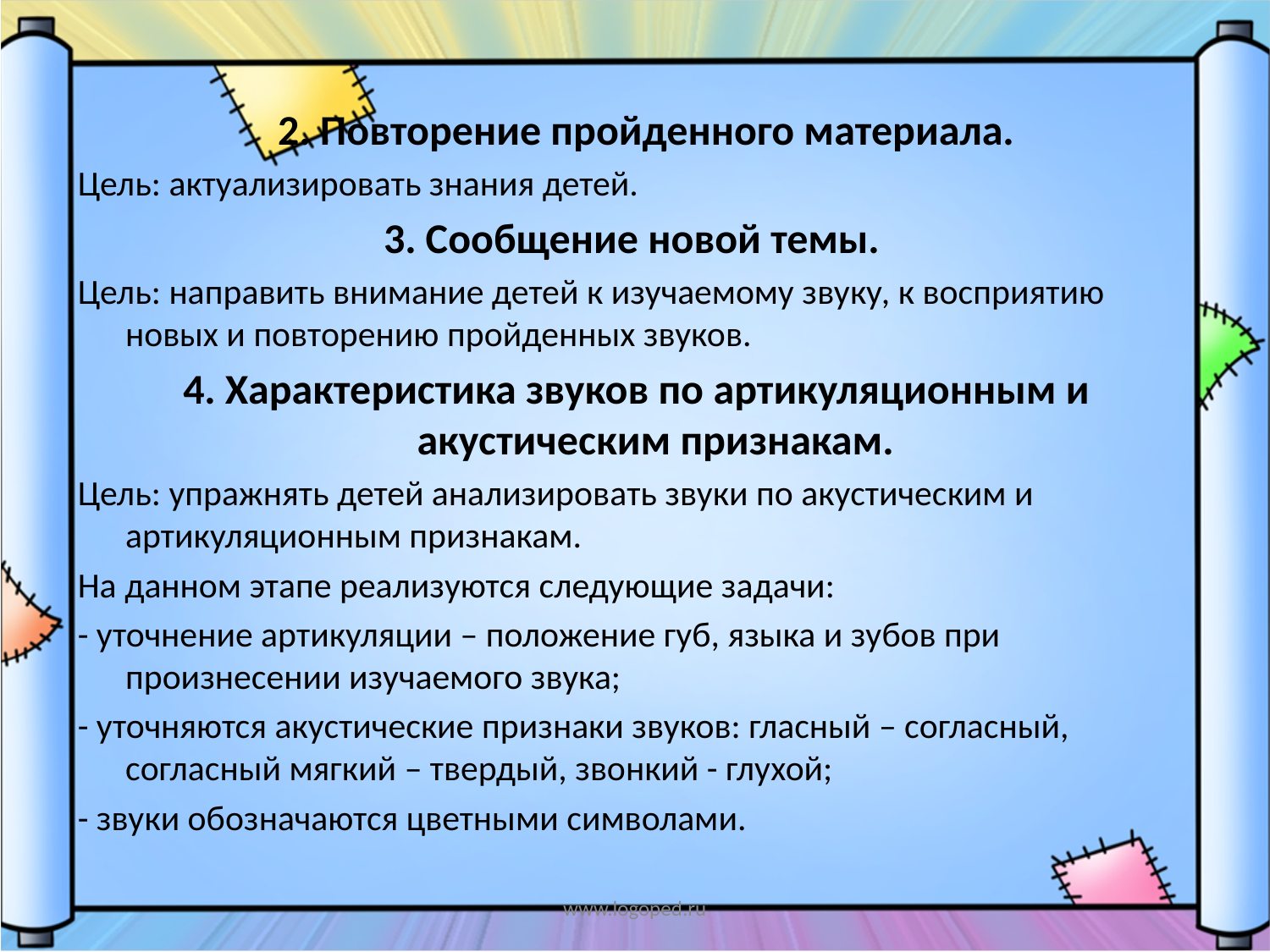

2. Повторение пройденного материала.
Цель: актуализировать знания детей.
3. Сообщение новой темы.
Цель: направить внимание детей к изучаемому звуку, к восприятию новых и повторению пройденных звуков.
4. Характеристика звуков по артикуляционным и акустическим признакам.
Цель: упражнять детей анализировать звуки по акустическим и артикуляционным признакам.
На данном этапе реализуются следующие задачи:
- уточнение артикуляции – положение губ, языка и зубов при произнесении изучаемого звука;
- уточняются акустические признаки звуков: гласный – согласный, согласный мягкий – твердый, звонкий - глухой;
- звуки обозначаются цветными символами.

www.logoped.ru